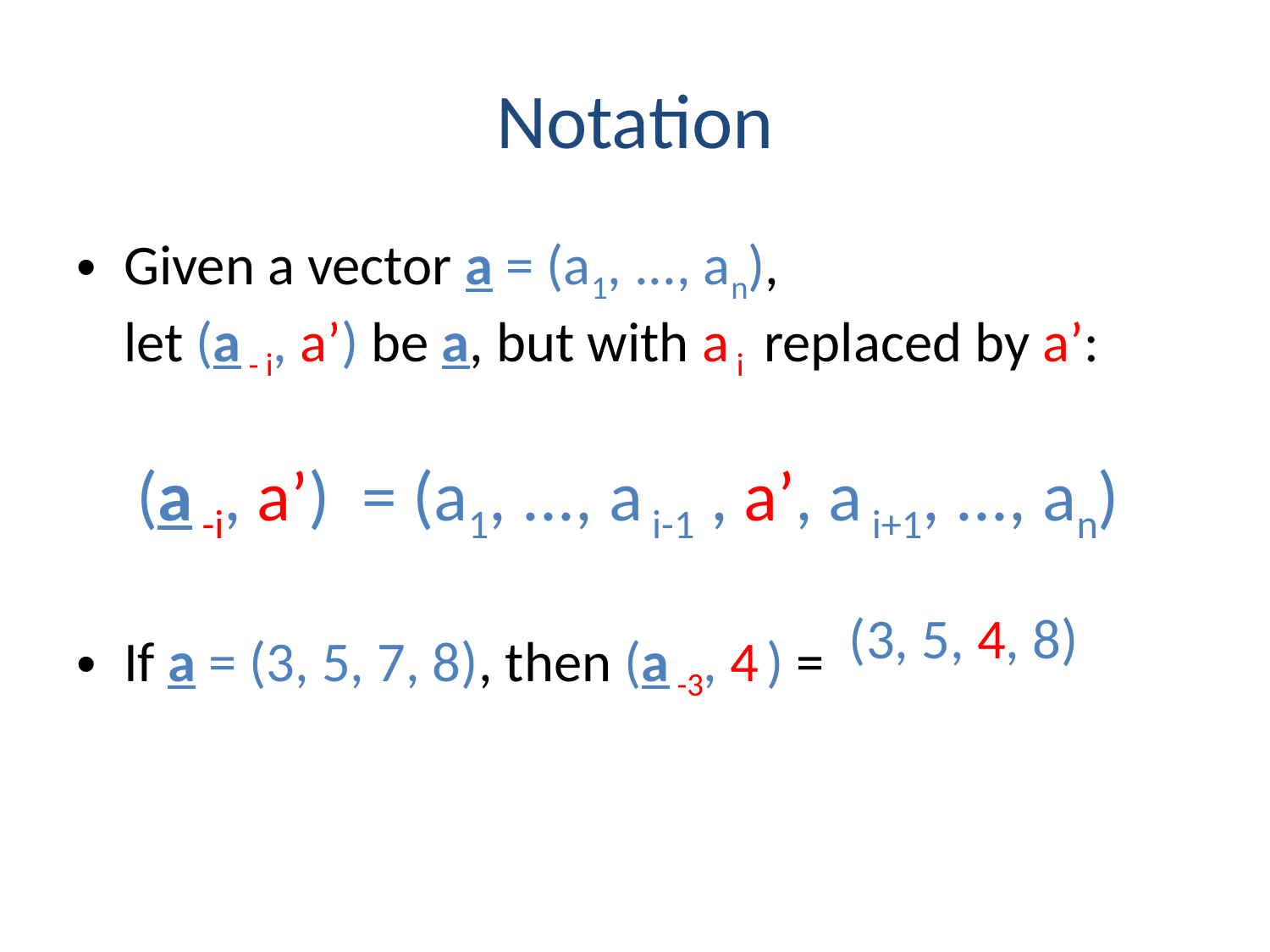

# Notation
Given a vector a = (a1, ..., an),
let (a - i, a’) be a, but with a i  replaced by a’:
 (a -i, a’)  = (a1, ..., a i-1 , a’, a i+1, ..., an)
If a = (3, 5, 7, 8), then (a -3, 4 ) =
(3, 5, 4, 8)